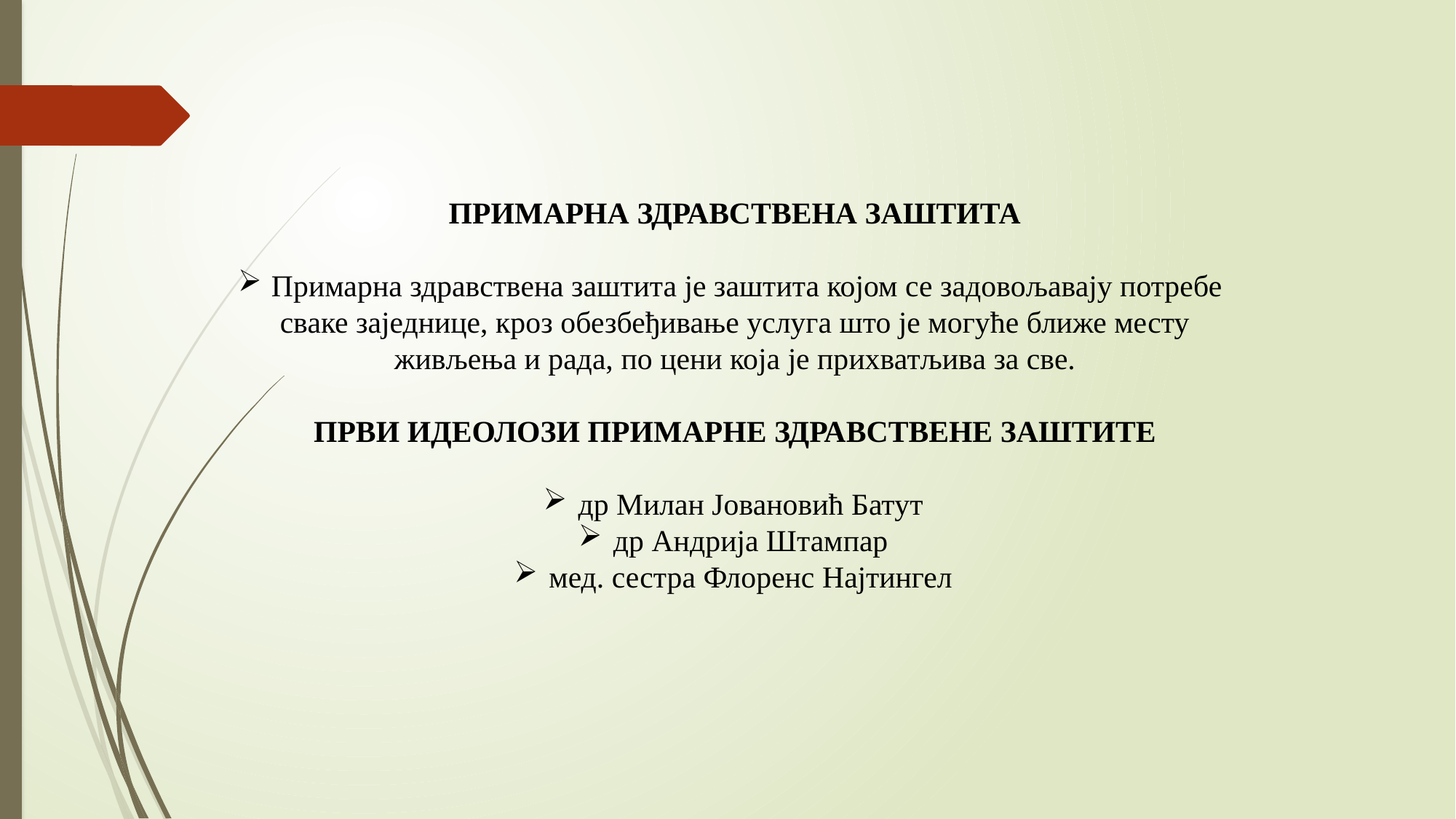

ПРИМАРНА ЗДРАВСТВЕНА ЗАШТИТА

 Примарна здравствена заштита је заштита којом се задовољавају потребе
сваке заједнице, кроз обезбеђивање услуга што је могуће ближе месту
живљења и рада, по цени која је прихватљива за све.

ПРВИ ИДЕОЛОЗИ ПРИМАРНЕ ЗДРАВСТВЕНЕ ЗАШТИТЕ

 др Милан Јовановић Батут
 др Андрија Штампар
 мед. сестра Флоренс Најтингел